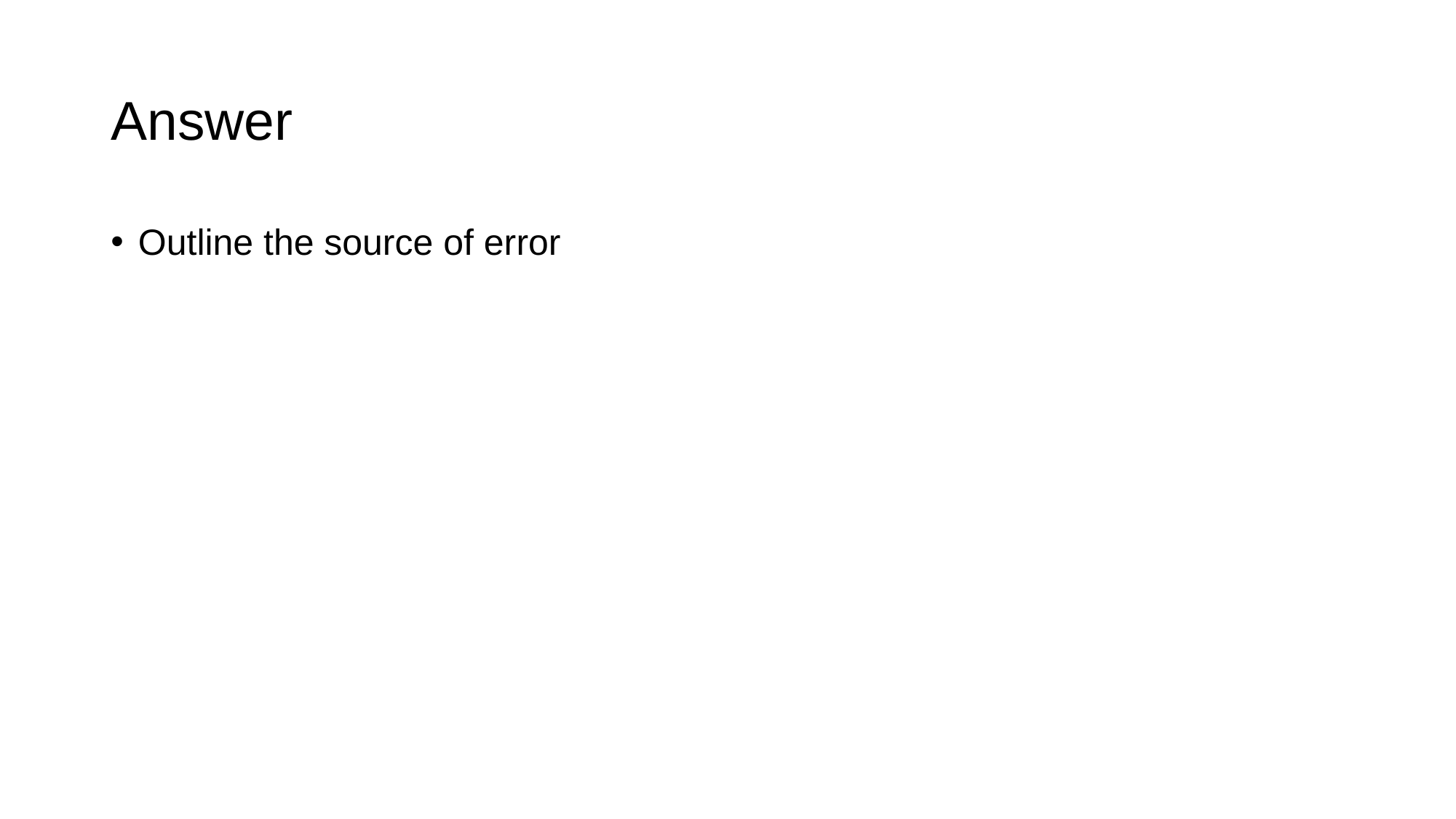

# Answer
Outline the source of error